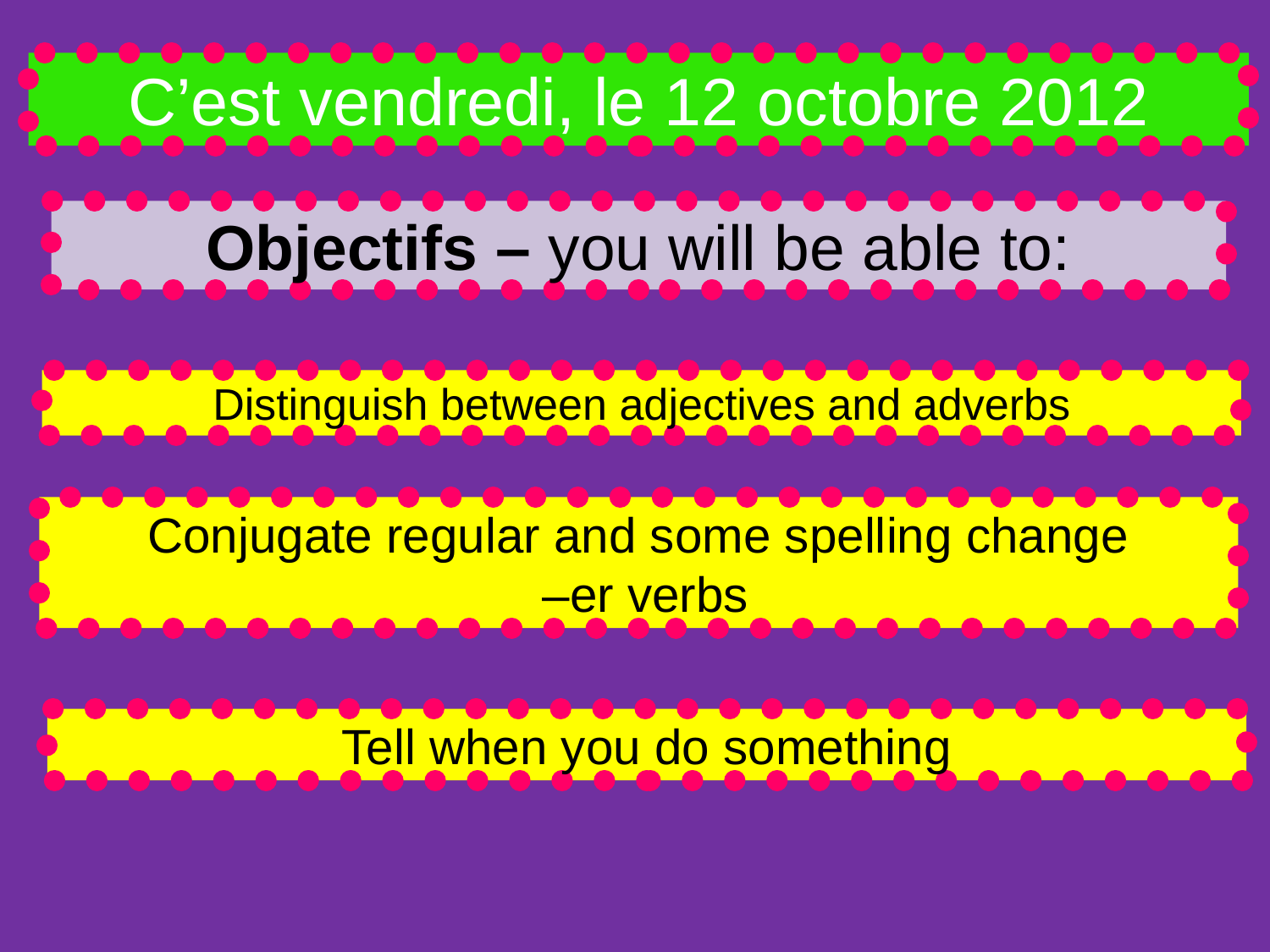

C’est vendredi, le 12 octobre 2012
Objectifs – you will be able to:
Distinguish between adjectives and adverbs
Conjugate regular and some spelling change
 –er verbs
Tell when you do something